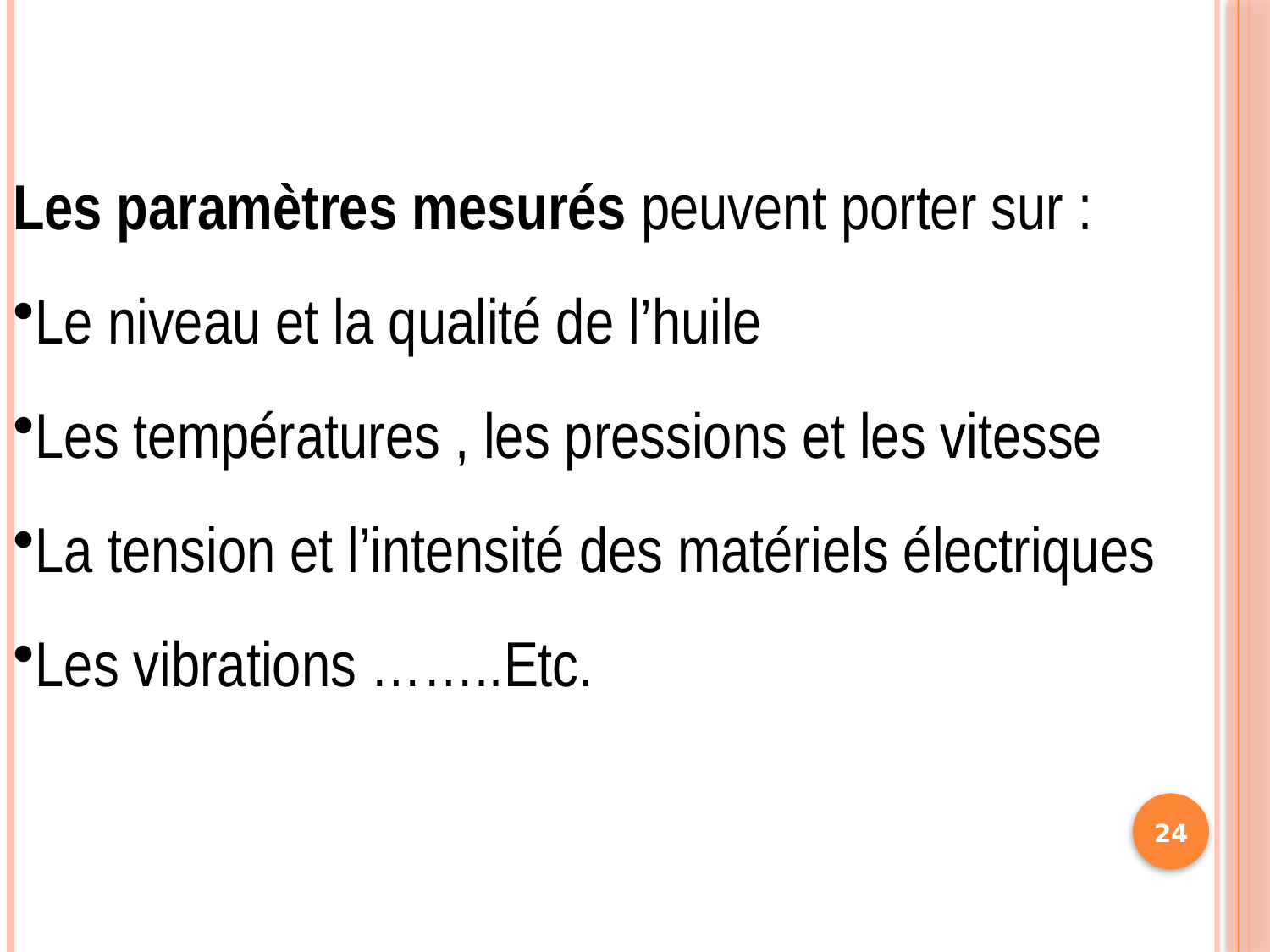

Les paramètres mesurés peuvent porter sur :
Le niveau et la qualité de l’huile
Les températures , les pressions et les vitesse
La tension et l’intensité des matériels électriques
Les vibrations ……..Etc.

24